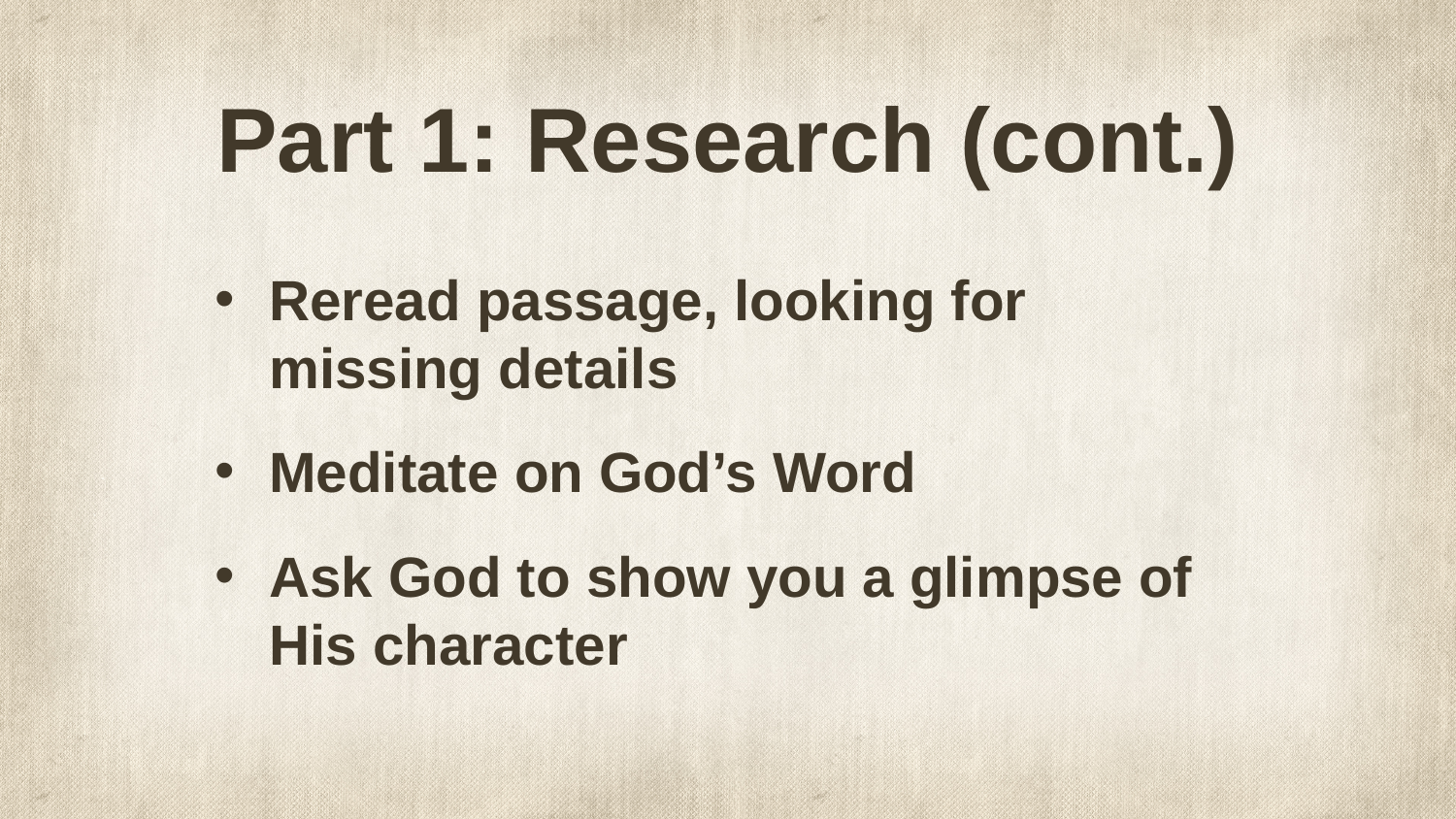

# Part 1: Research (cont.)
Reread passage, looking for missing details
Meditate on God’s Word
Ask God to show you a glimpse of His character